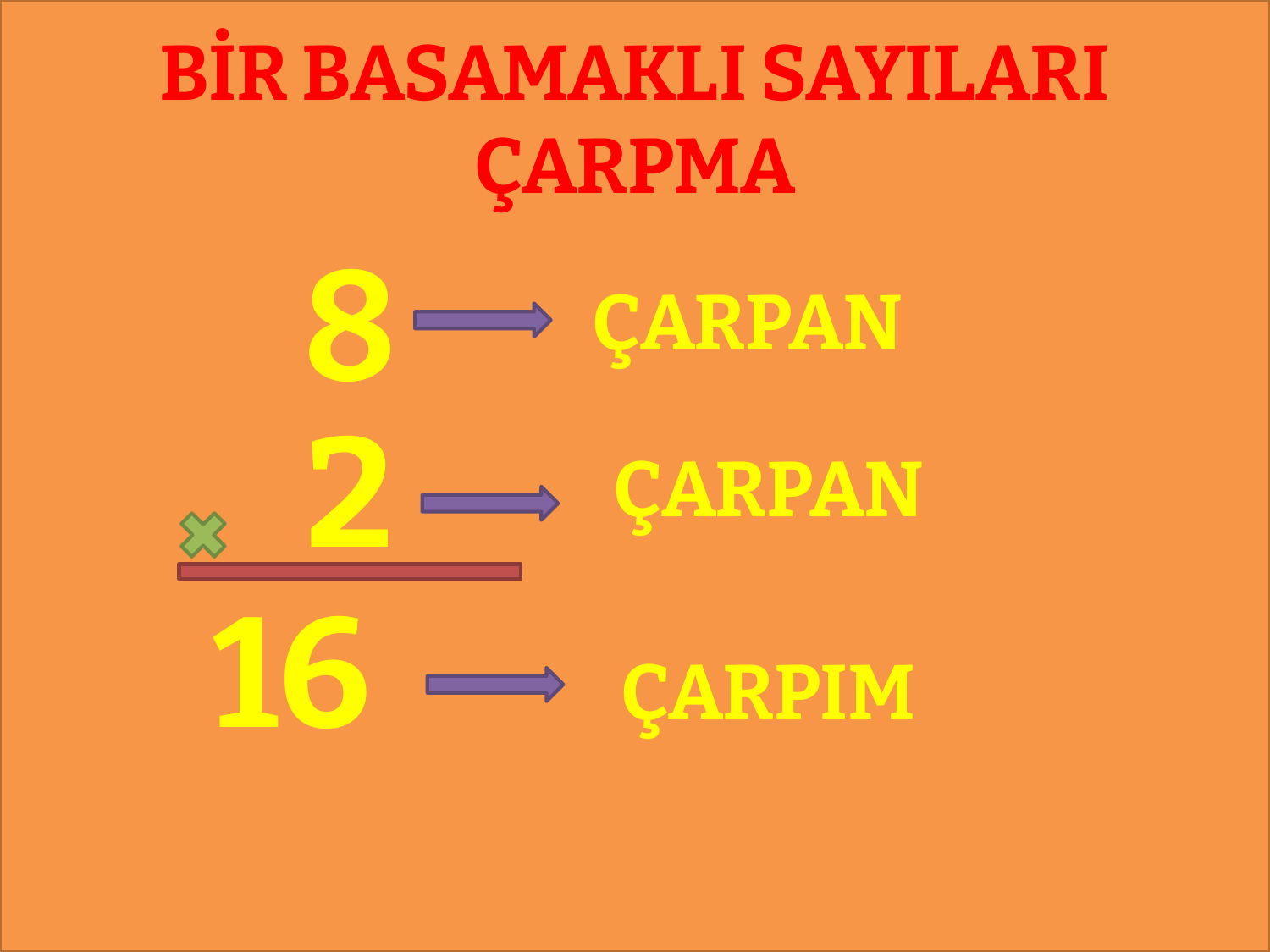

BİR BASAMAKLI SAYILARI ÇARPMA
8
ÇARPAN
#

2
ÇARPAN

16
ÇARPIM